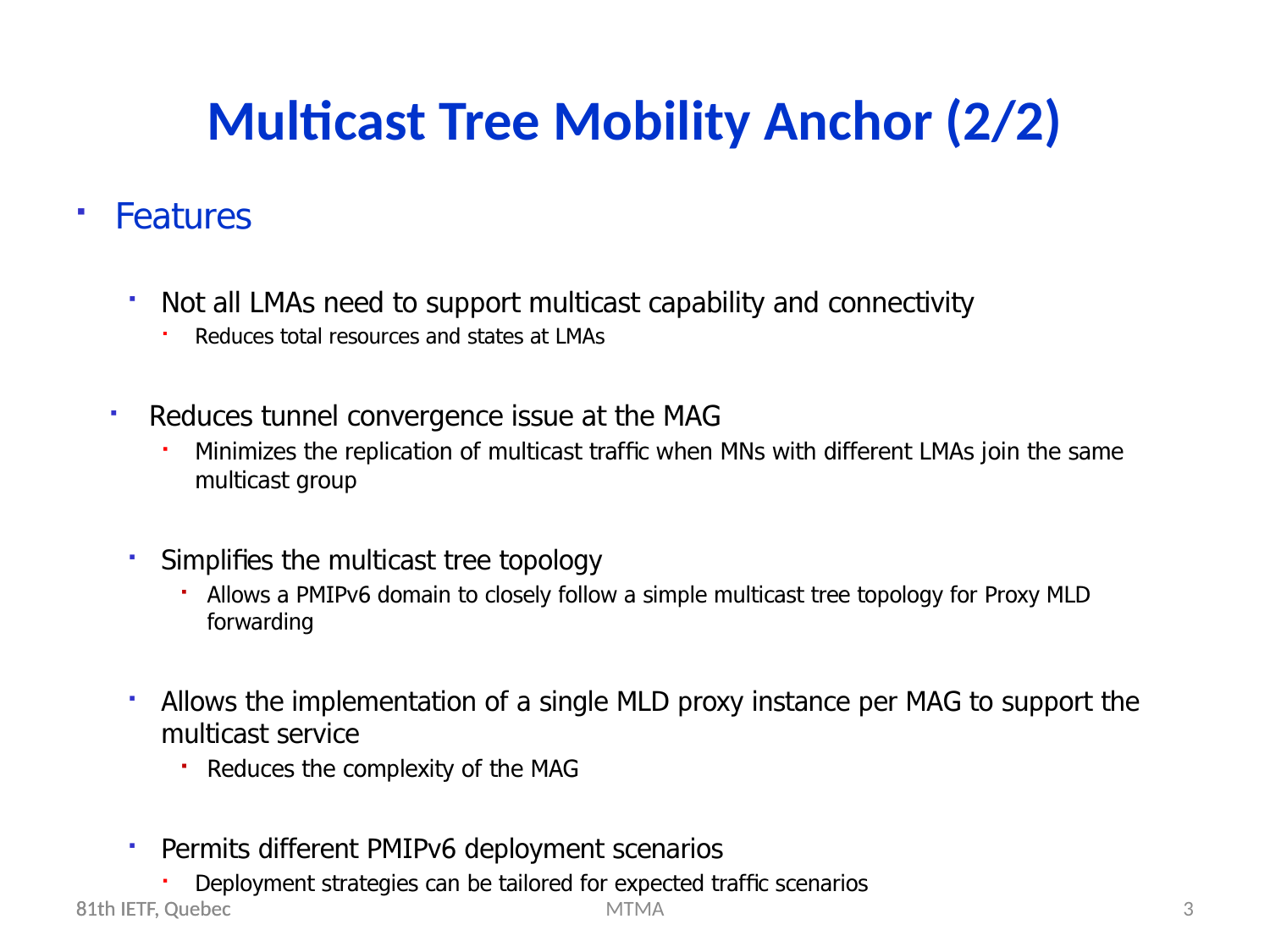

# Multicast Tree Mobility Anchor (2/2)
Features

Not all LMAs need to support multicast capability and connectivity
Reduces total resources and states at LMAs

Reduces tunnel convergence issue at the MAG
Minimizes the replication of multicast traffic when MNs with different LMAs join the same multicast group

Simplifies the multicast tree topology
Allows a PMIPv6 domain to closely follow a simple multicast tree topology for Proxy MLD forwarding

Allows the implementation of a single MLD proxy instance per MAG to support the multicast service
Reduces the complexity of the MAG

Permits different PMIPv6 deployment scenarios
Deployment strategies can be tailored for expected traffic scenarios

81th IETF, Quebec
81th IETF, Quebec
MTMA
3